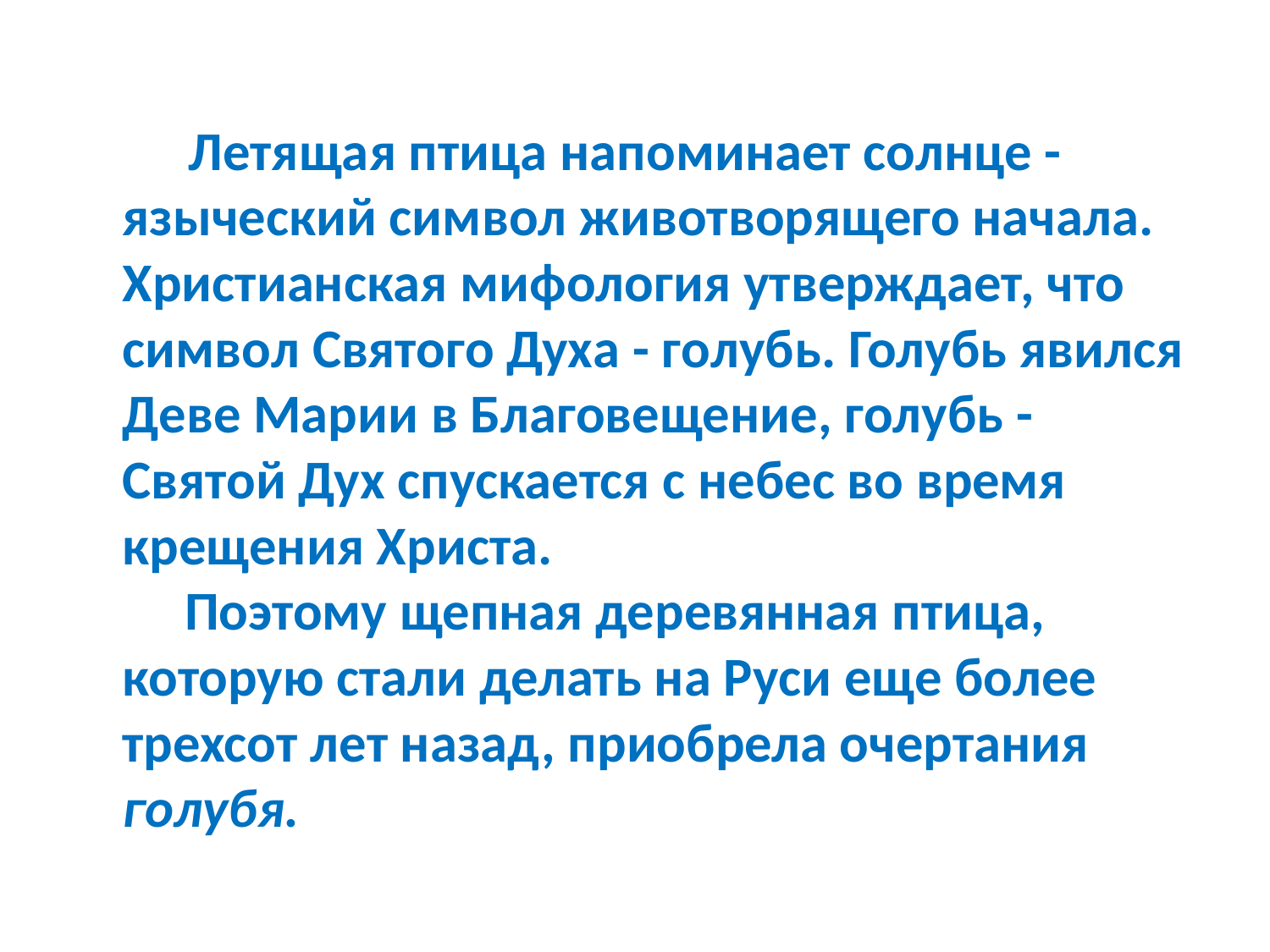

#
         Летящая птица напоминает солнце - языческий символ животворящего начала. Христианская мифология утверждает, что символ Святого Духа - голубь. Голубь явился Деве Марии в Благовещение, голубь - Святой Дух спускается с небес во время крещения Христа.
     Поэтому щепная деревянная птица, которую стали делать на Руси еще более трехсот лет назад, приобрела очертания голубя.